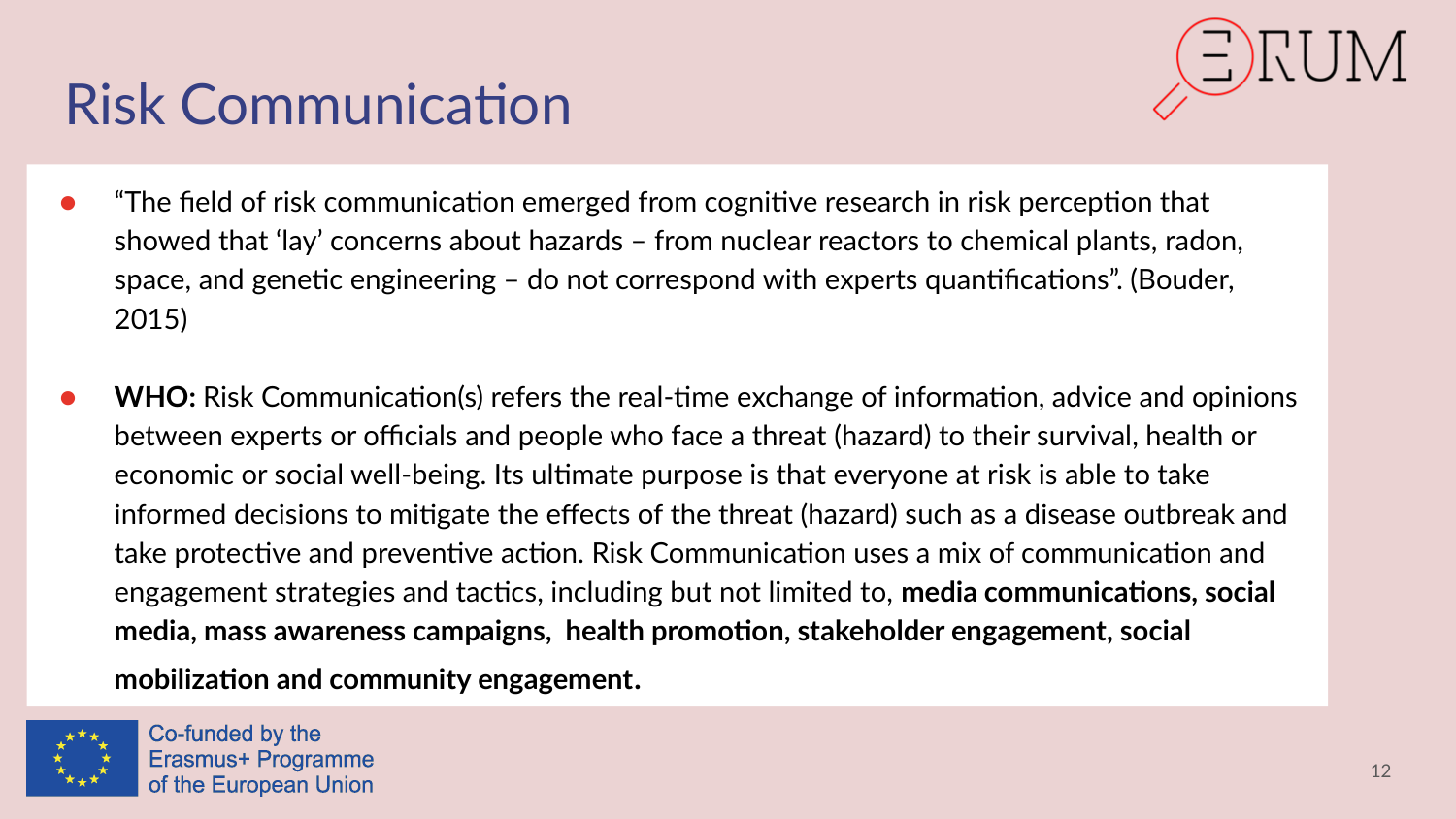

# Risk Communication
“The field of risk communication emerged from cognitive research in risk perception that showed that ‘lay’ concerns about hazards – from nuclear reactors to chemical plants, radon, space, and genetic engineering – do not correspond with experts quantifications”. (Bouder, 2015)

WHO: Risk Communication(s) refers the real-time exchange of information, advice and opinions between experts or officials and people who face a threat (hazard) to their survival, health or economic or social well-being. Its ultimate purpose is that everyone at risk is able to take informed decisions to mitigate the effects of the threat (hazard) such as a disease outbreak and take protective and preventive action. Risk Communication uses a mix of communication and engagement strategies and tactics, including but not limited to, media communications, social media, mass awareness campaigns,  health promotion, stakeholder engagement, social mobilization and community engagement.
12